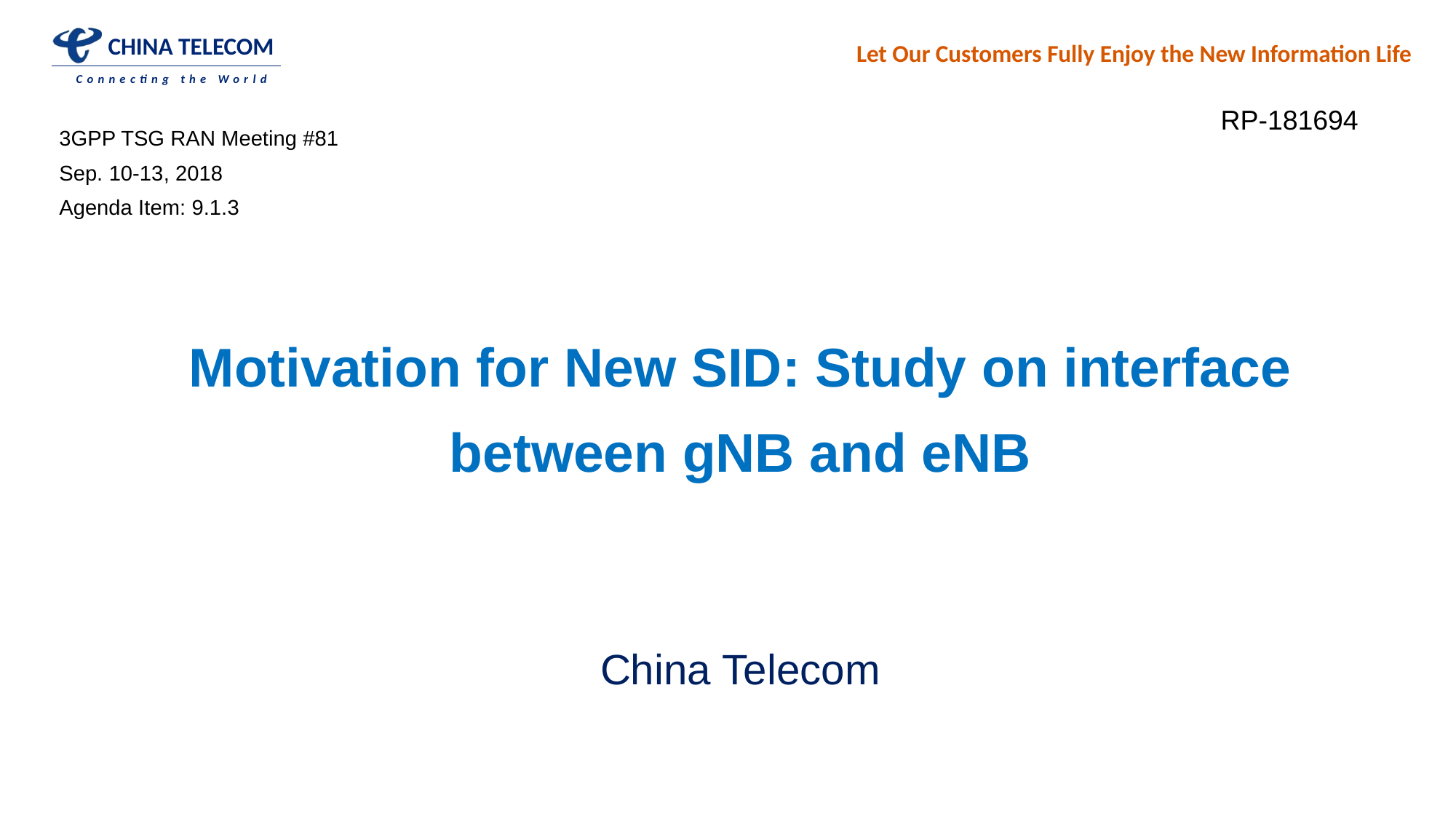

RP-181694
3GPP TSG RAN Meeting #81
Sep. 10-13, 2018
Agenda Item: 9.1.3
# Motivation for New SID: Study on interface between gNB and eNB
China Telecom